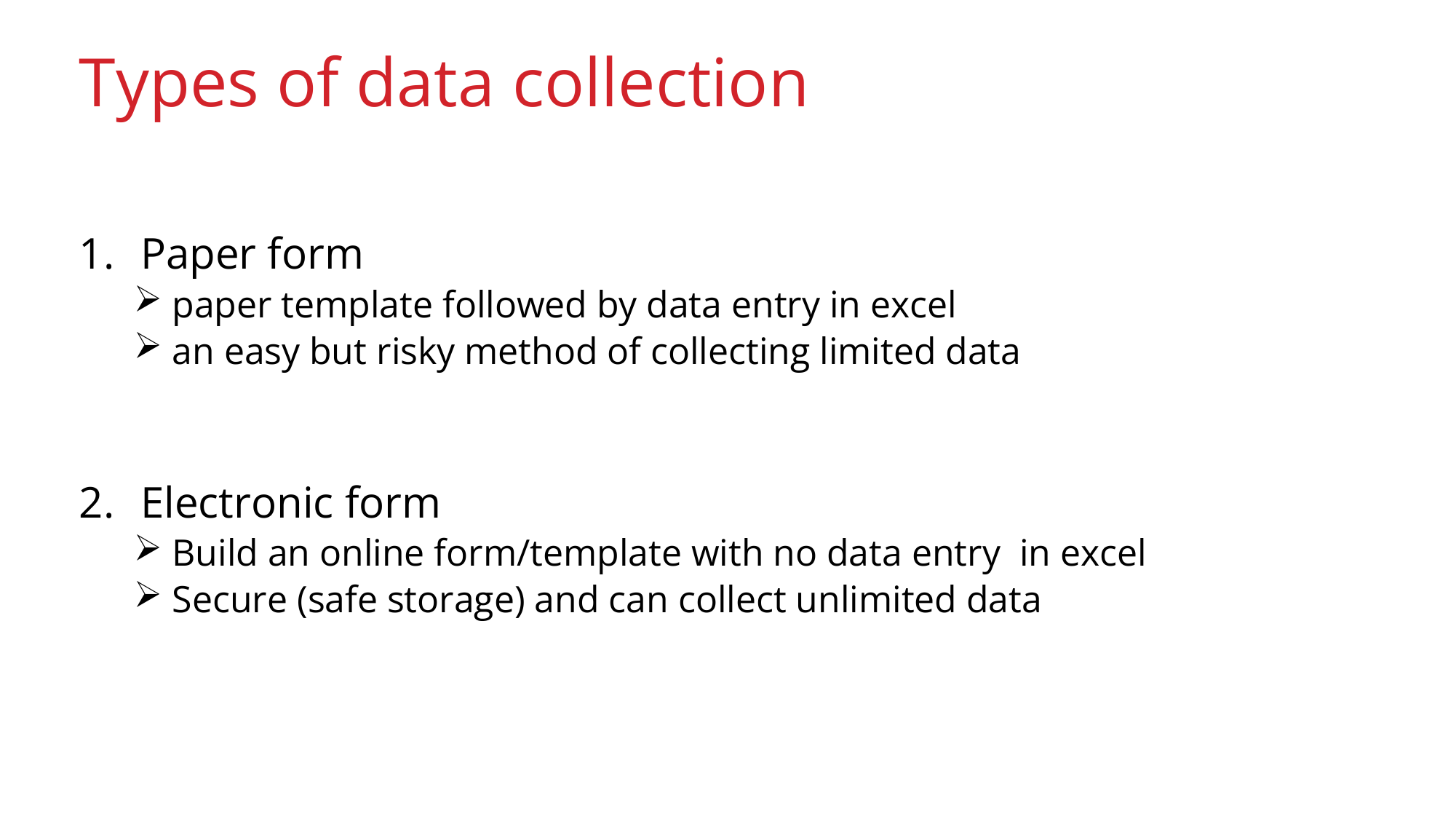

# Types of data collection
Paper form
 paper template followed by data entry in excel
 an easy but risky method of collecting limited data

Electronic form
 Build an online form/template with no data entry  in excel
 Secure (safe storage) and can collect unlimited data